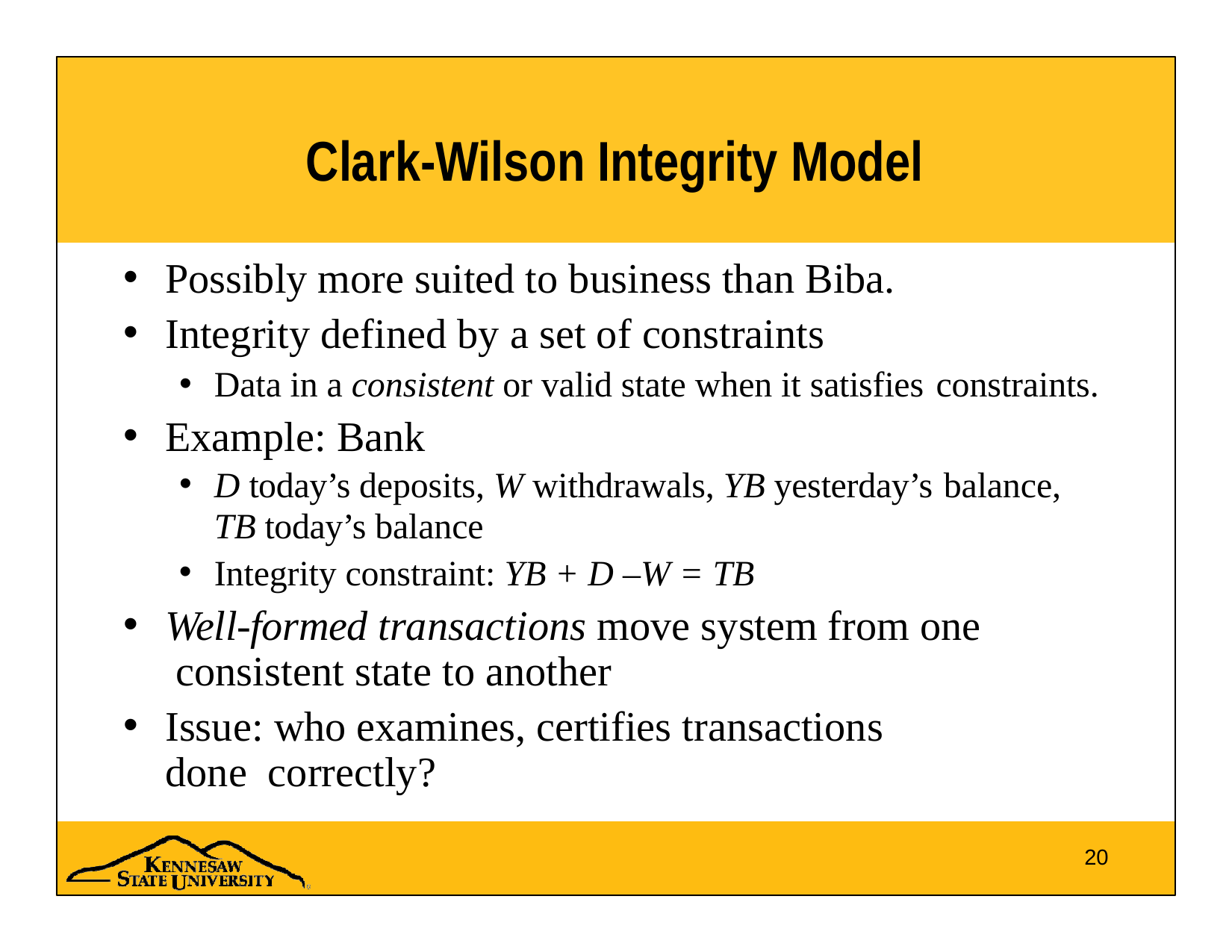

# Clark-Wilson Integrity Model
Possibly more suited to business than Biba.
Integrity defined by a set of constraints
Data in a consistent or valid state when it satisfies constraints.
Example: Bank
D today’s deposits, W withdrawals, YB yesterday’s balance,
TB today’s balance
Integrity constraint: YB + D –W = TB
Well-formed transactions move system from one  consistent state to another
Issue: who examines, certifies transactions done  correctly?
20